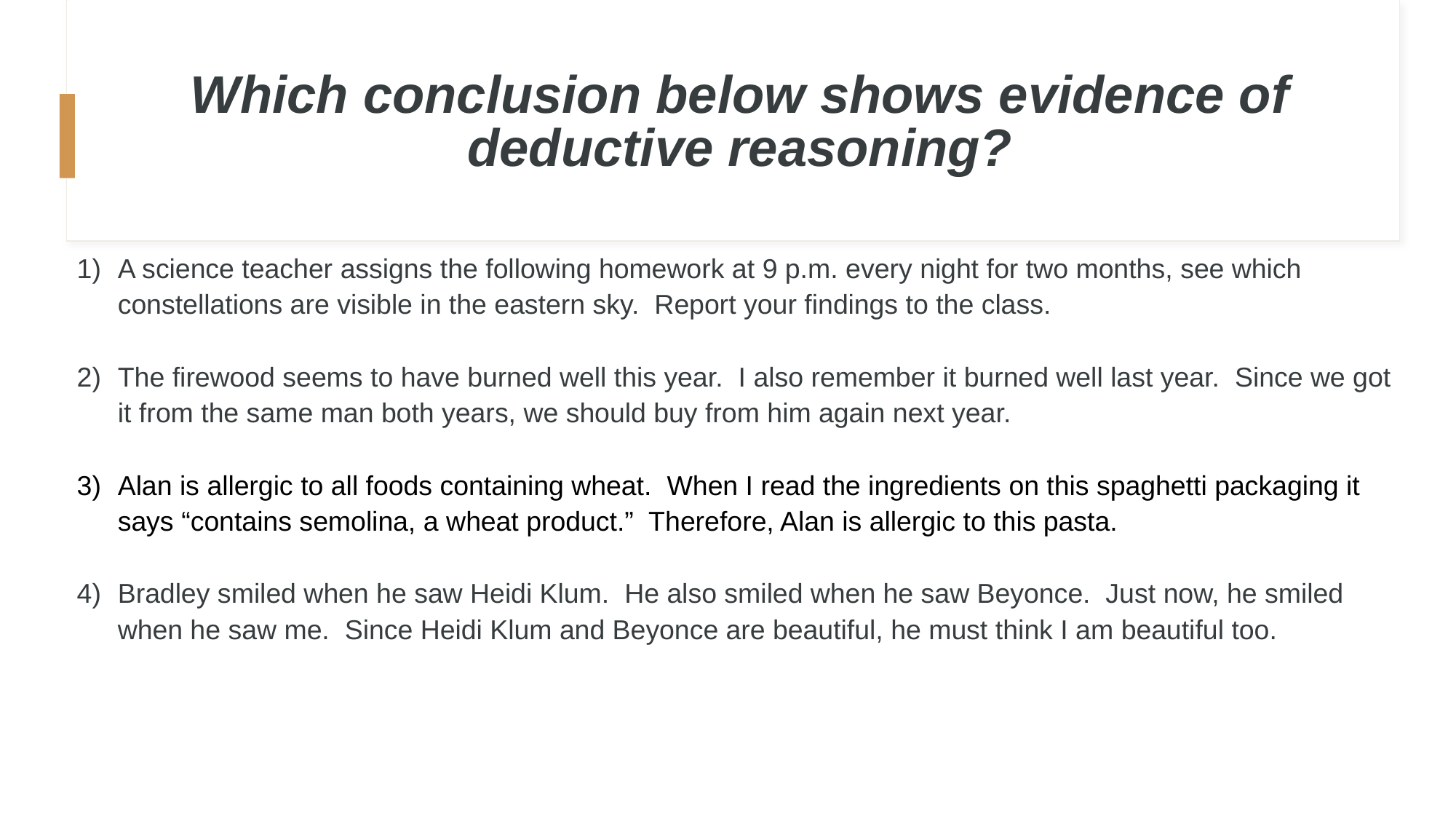

# Which conclusion below shows evidence of deductive reasoning?
A science teacher assigns the following homework at 9 p.m. every night for two months, see which constellations are visible in the eastern sky.  Report your findings to the class.
The firewood seems to have burned well this year.  I also remember it burned well last year.  Since we got it from the same man both years, we should buy from him again next year.
Alan is allergic to all foods containing wheat.  When I read the ingredients on this spaghetti packaging it says “contains semolina, a wheat product.”  Therefore, Alan is allergic to this pasta.
Bradley smiled when he saw Heidi Klum.  He also smiled when he saw Beyonce.  Just now, he smiled when he saw me.  Since Heidi Klum and Beyonce are beautiful, he must think I am beautiful too.